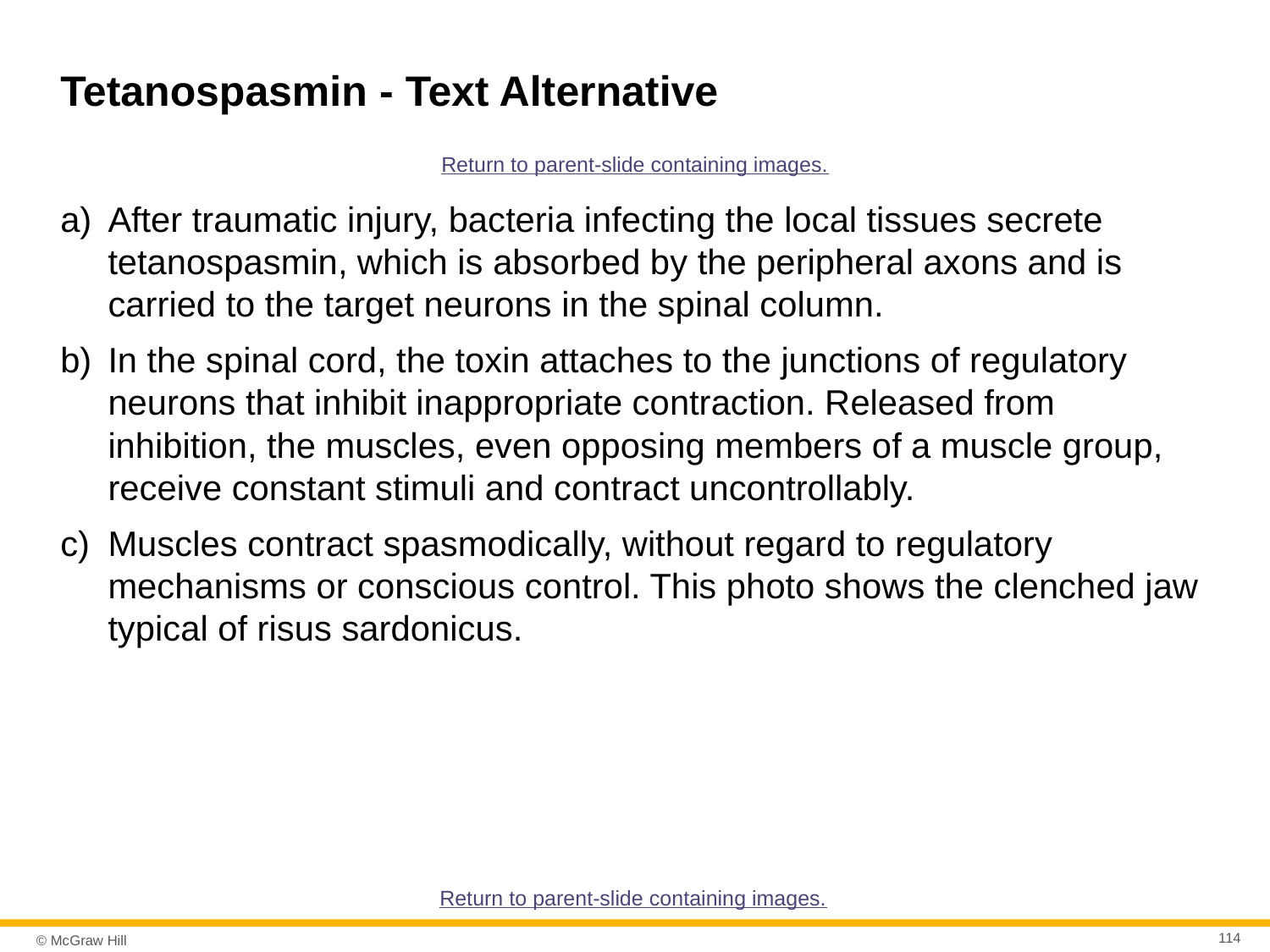

# Tetanospasmin - Text Alternative
Return to parent-slide containing images.
After traumatic injury, bacteria infecting the local tissues secrete tetanospasmin, which is absorbed by the peripheral axons and is carried to the target neurons in the spinal column.
In the spinal cord, the toxin attaches to the junctions of regulatory neurons that inhibit inappropriate contraction. Released from inhibition, the muscles, even opposing members of a muscle group, receive constant stimuli and contract uncontrollably.
Muscles contract spasmodically, without regard to regulatory mechanisms or conscious control. This photo shows the clenched jaw typical of risus sardonicus.
Return to parent-slide containing images.